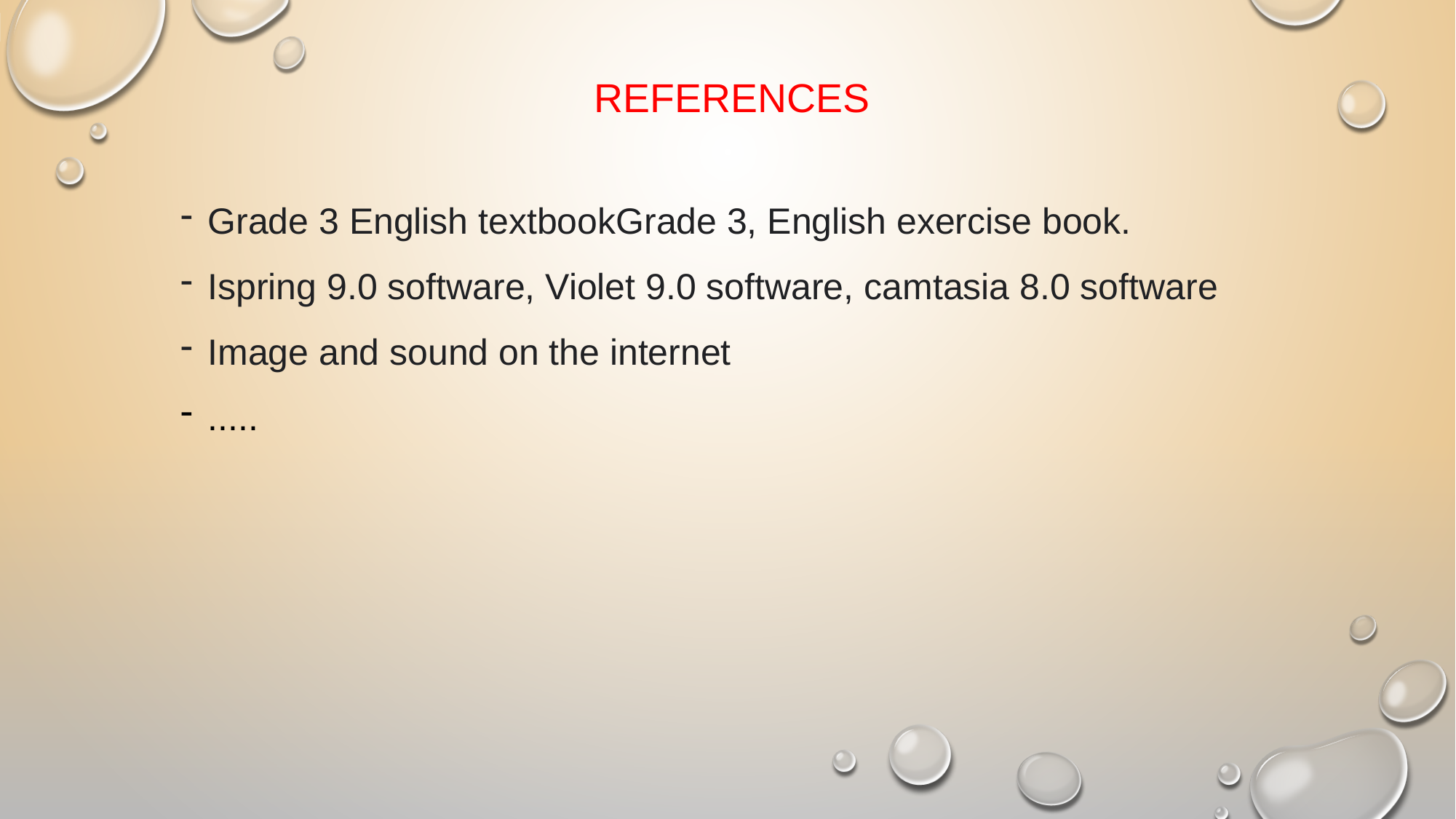

# REFERENCES
Grade 3 English textbookGrade 3, English exercise book.
Ispring 9.0 software, Violet 9.0 software, camtasia 8.0 software
Image and sound on the internet
.....